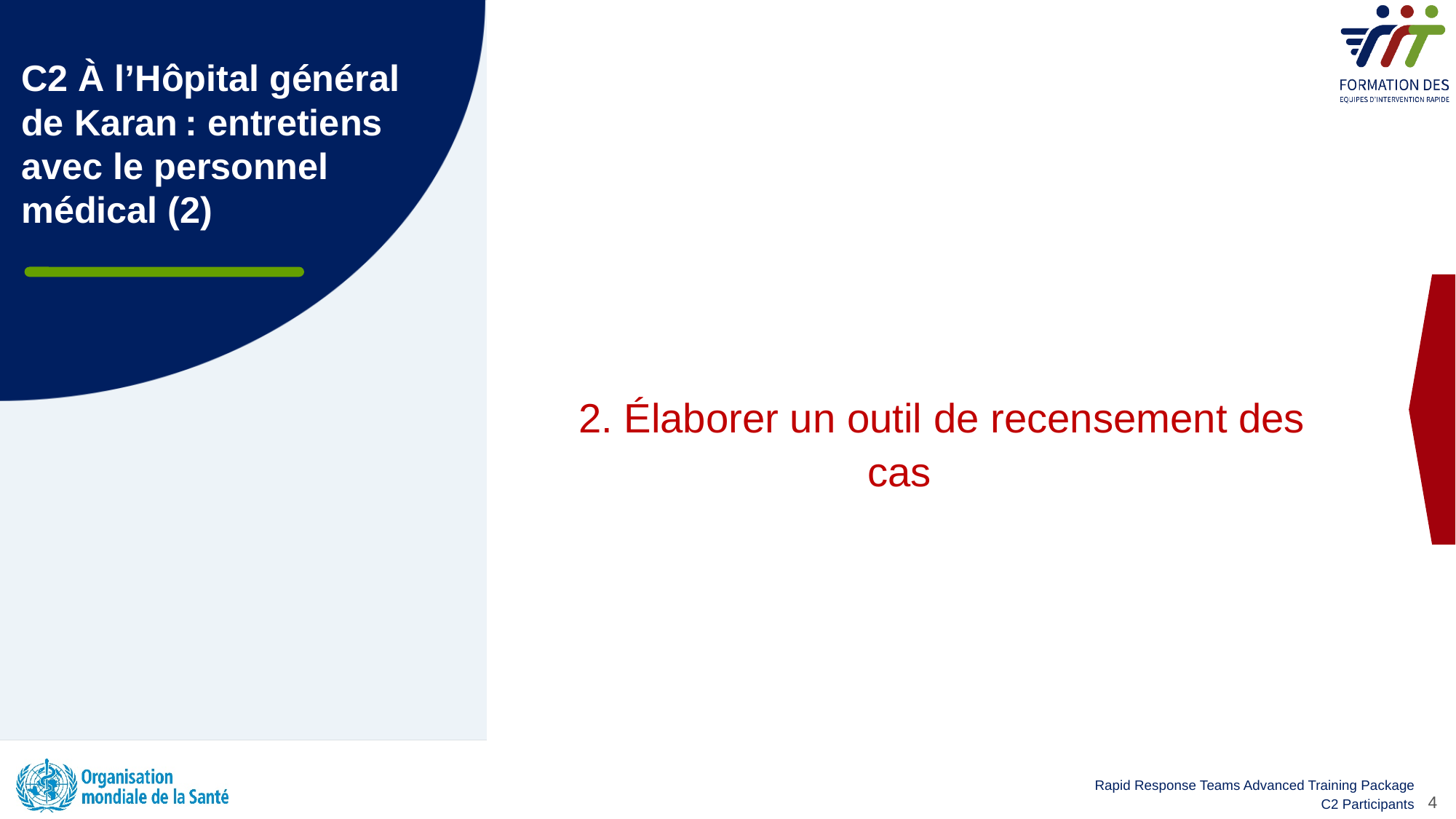

# C2 À l’Hôpital général de Karan : entretiens avec le personnel médical (2)

2. Élaborer un outil de recensement des cas